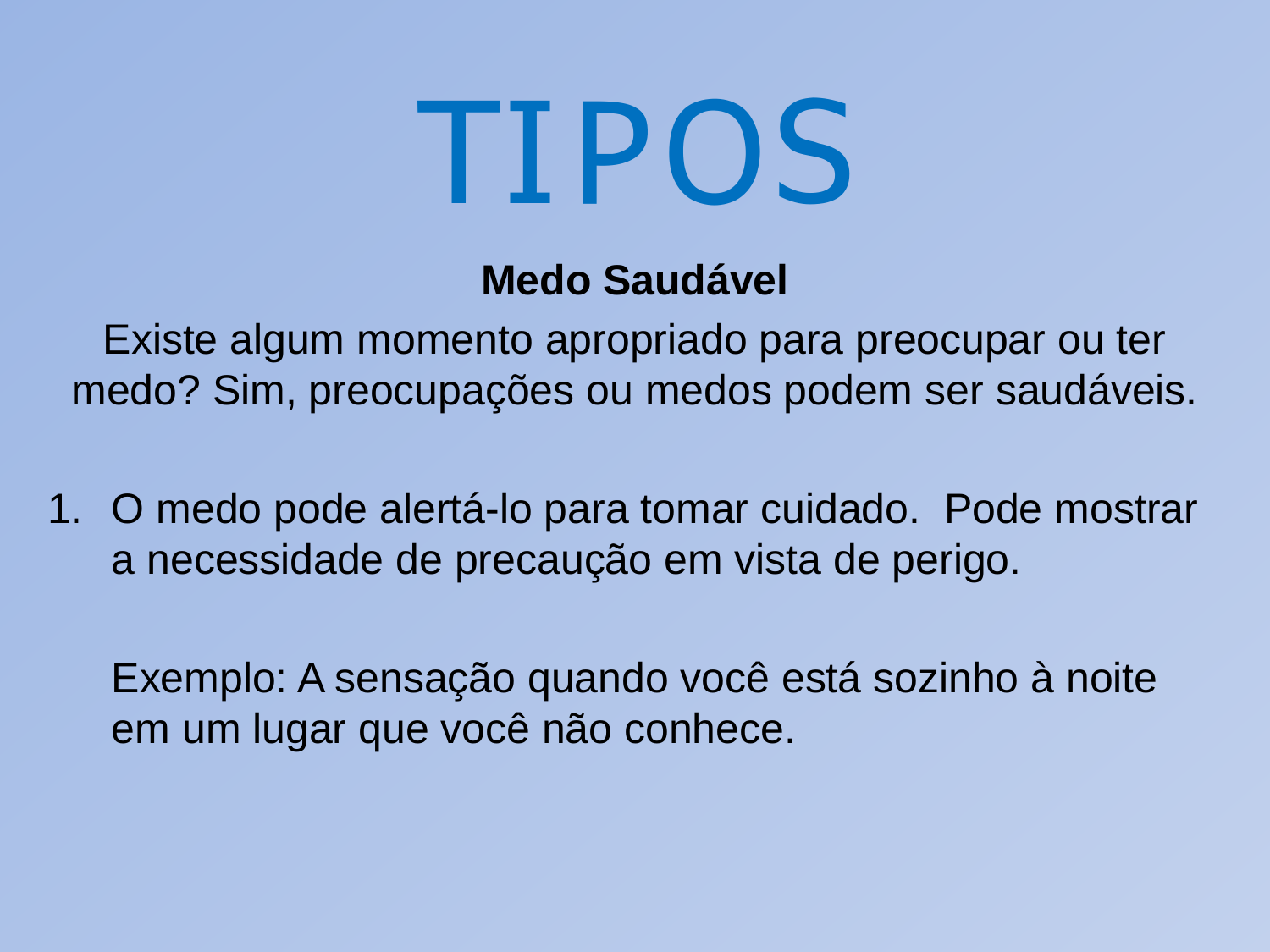

TIPOS

Medo Saudável
Existe algum momento apropriado para preocupar ou ter medo? Sim, preocupações ou medos podem ser saudáveis.

O medo pode alertá-lo para tomar cuidado.  Pode mostrar a necessidade de precaução em vista de perigo.

	Exemplo: A sensação quando você está sozinho à noite em um lugar que você não conhece.